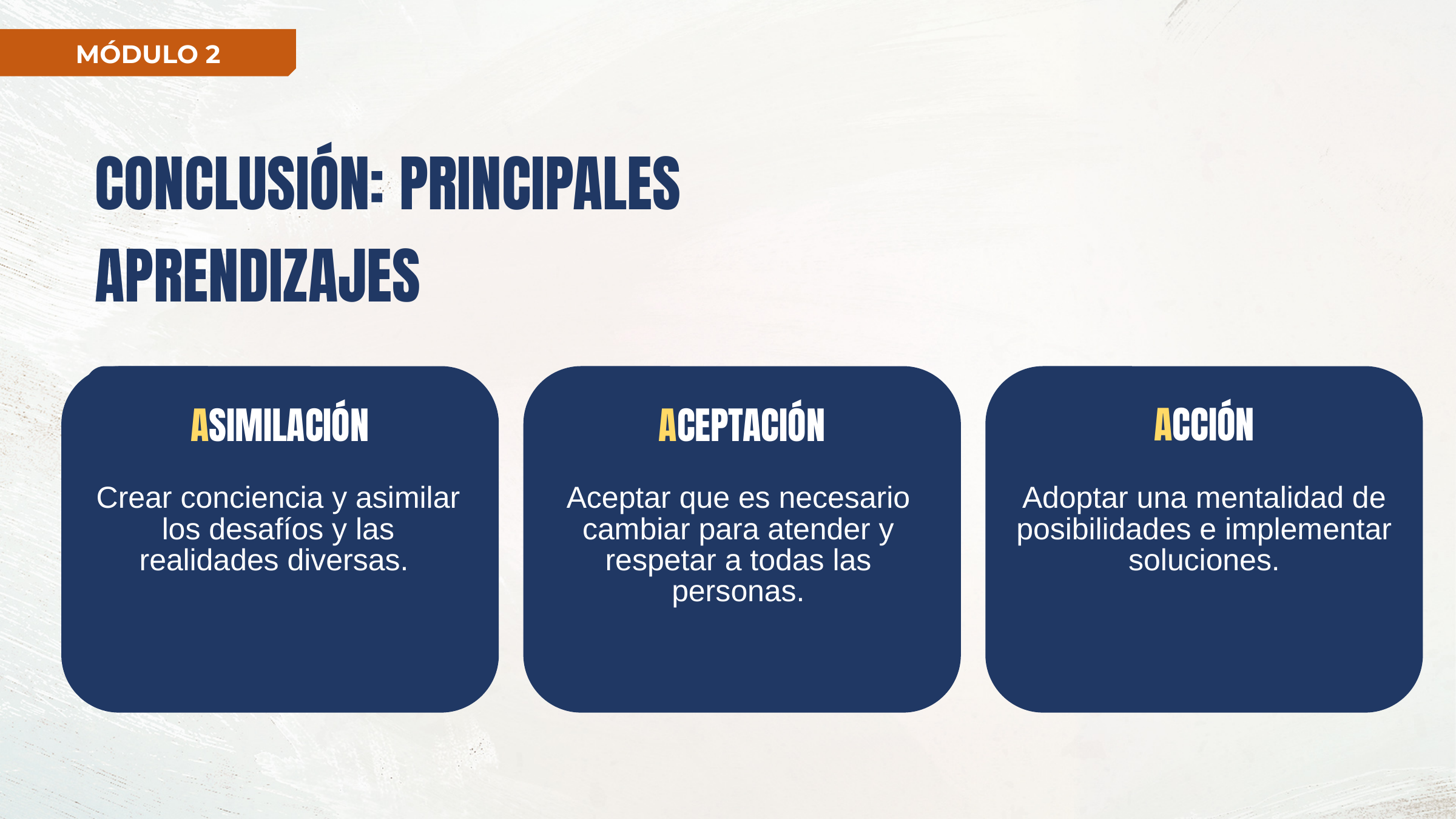

MÓDULO 2
CONCLUSIÓN: PRINCIPALES APRENDIZAJES

ACCIÓN
ACEPTACIÓN
ASIMILACIÓN
Crear conciencia y asimilar los desafíos y las realidades diversas.
Aceptar que es necesario cambiar para atender y respetar a todas las personas.
Adoptar una mentalidad de posibilidades e implementar soluciones.